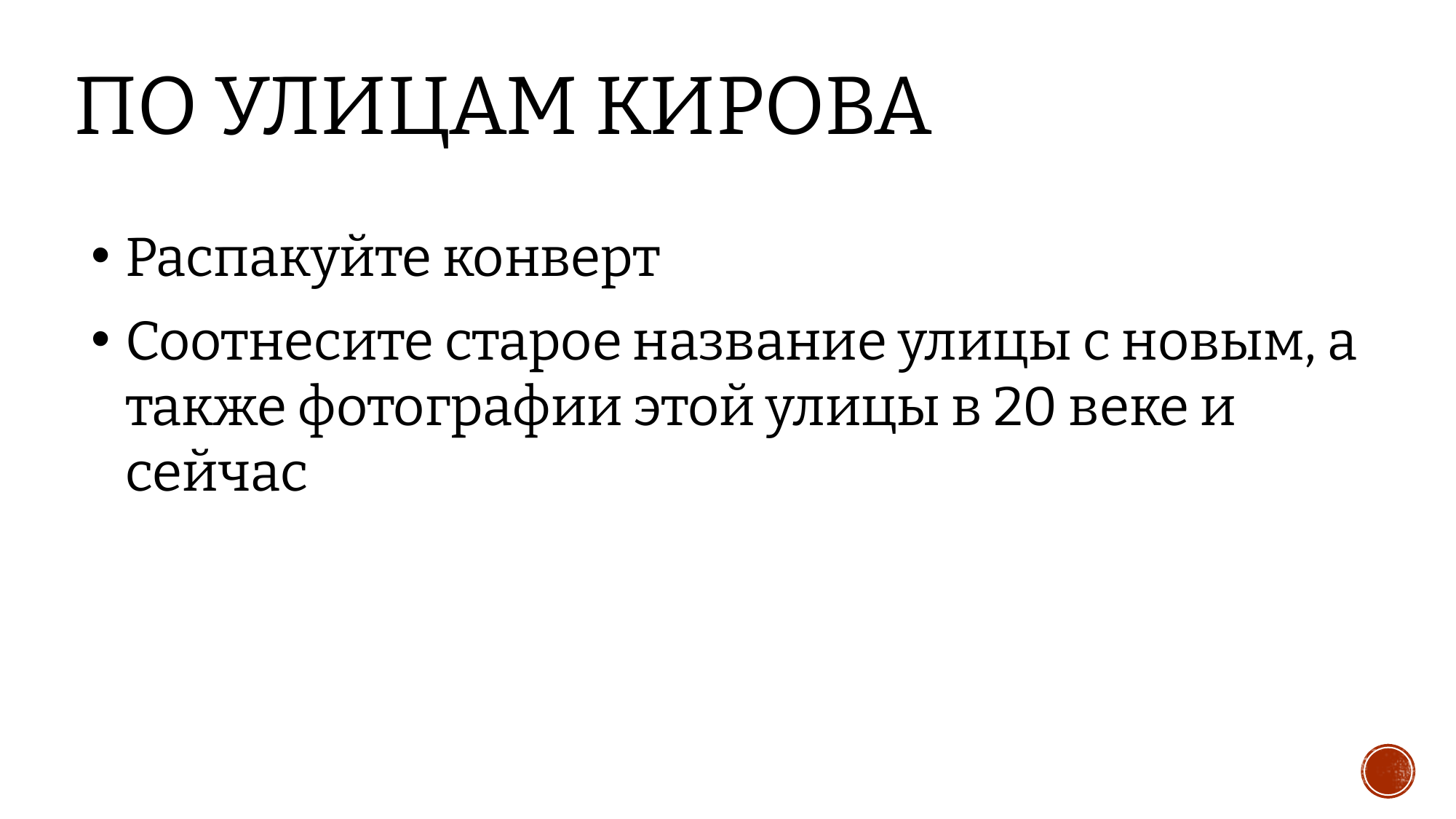

# ПО УЛИЦАМ Кирова
Распакуйте конверт
Соотнесите старое название улицы с новым, а также фотографии этой улицы в 20 веке и сейчас